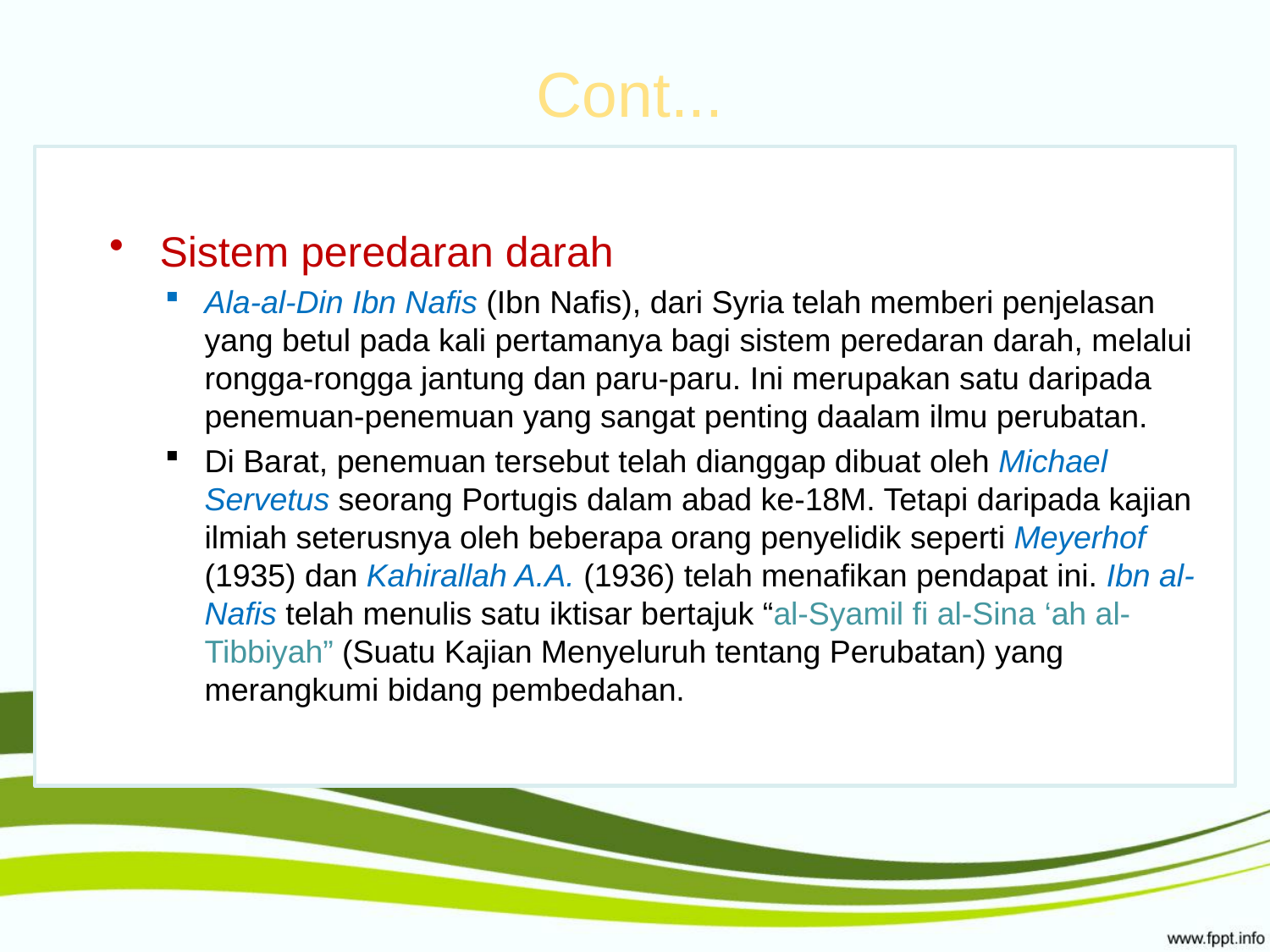

# Cont...
Sistem peredaran darah
Ala-al-Din Ibn Nafis (Ibn Nafis), dari Syria telah memberi penjelasan yang betul pada kali pertamanya bagi sistem peredaran darah, melalui rongga-rongga jantung dan paru-paru. Ini merupakan satu daripada penemuan-penemuan yang sangat penting daalam ilmu perubatan.
Di Barat, penemuan tersebut telah dianggap dibuat oleh Michael Servetus seorang Portugis dalam abad ke-18M. Tetapi daripada kajian ilmiah seterusnya oleh beberapa orang penyelidik seperti Meyerhof (1935) dan Kahirallah A.A. (1936) telah menafikan pendapat ini. Ibn al-Nafis telah menulis satu iktisar bertajuk “al-Syamil fi al-Sina ‘ah al-Tibbiyah” (Suatu Kajian Menyeluruh tentang Perubatan) yang merangkumi bidang pembedahan.